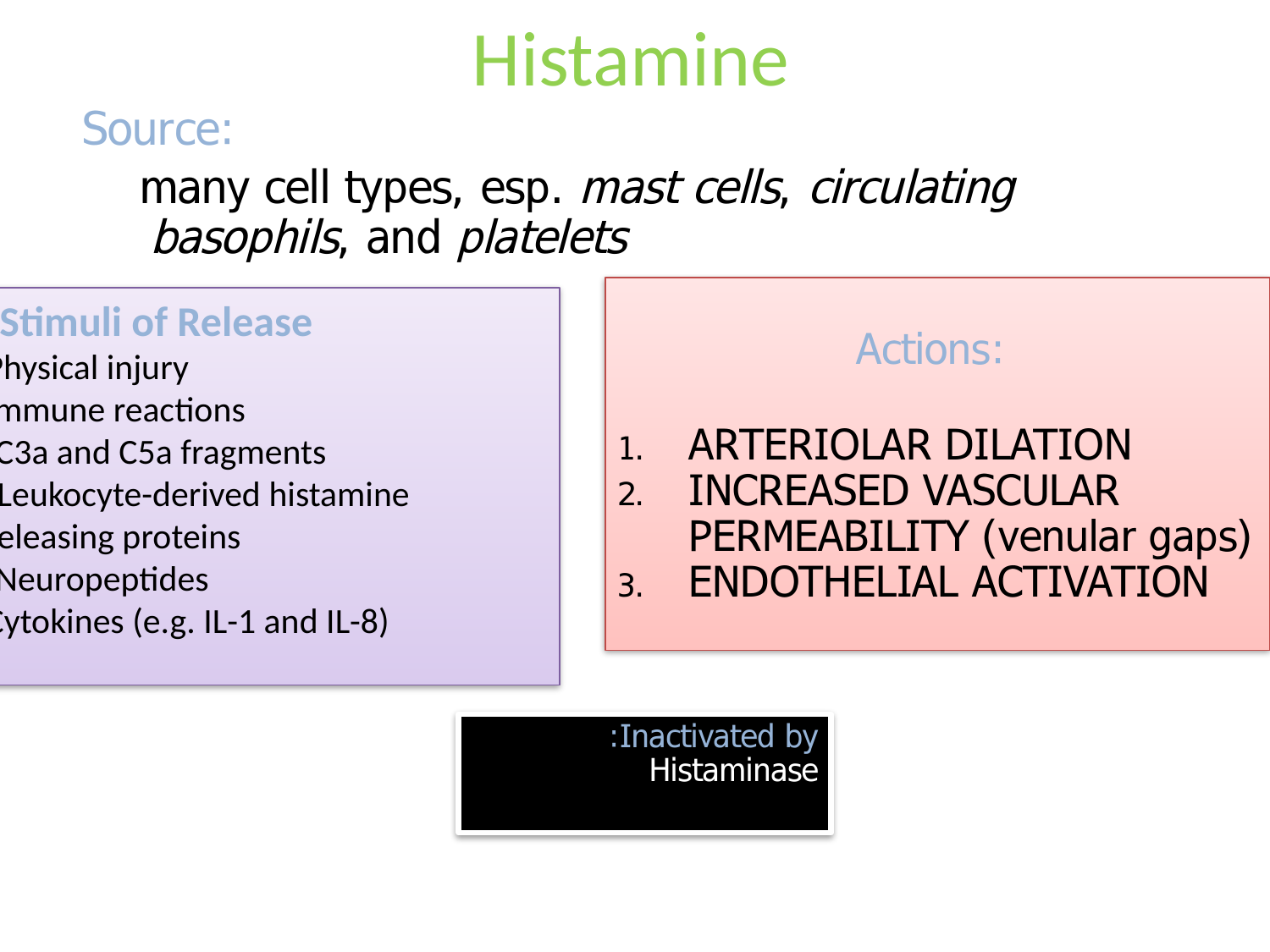

# Histamine
Source:
    many cell types, esp. mast cells, circulating basophils, and platelets

Actions:

ARTERIOLAR DILATION
INCREASED VASCULAR PERMEABILITY (venular gaps)
ENDOTHELIAL ACTIVATION

Stimuli of Release:
Physical injury
Immune reactions
C3a and C5a fragments
Leukocyte-derived histamine-
releasing proteins
Neuropeptides
Cytokines (e.g. IL-1 and IL-8)

Inactivated by:
Histaminase